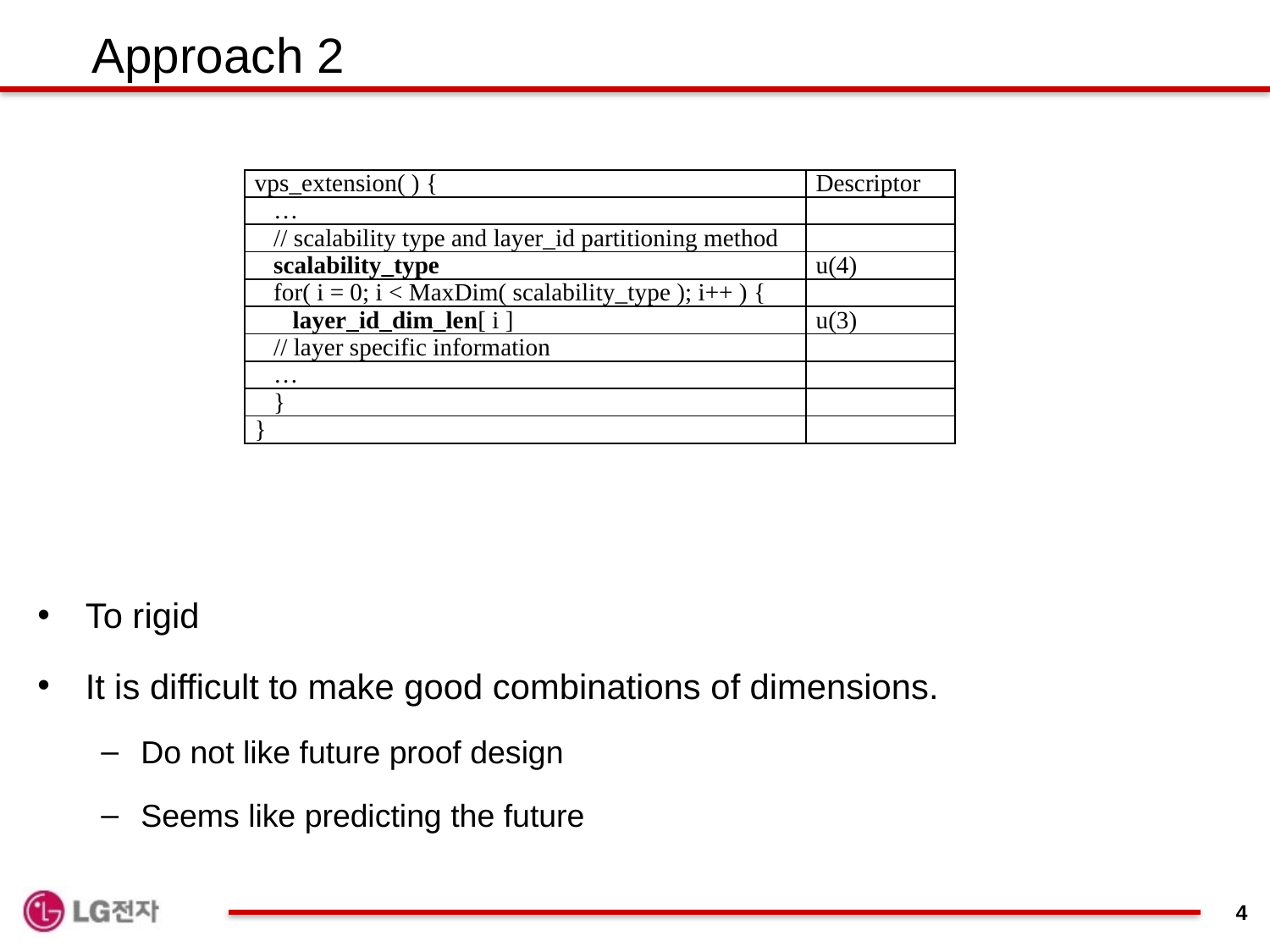

# Approach 2
| vps\_extension( ) { | Descriptor |
| --- | --- |
| … |  |
| // scalability type and layer\_id partitioning method |  |
| scalability\_type | u(4) |
| for( i = 0; i < MaxDim( scalability\_type ); i++ ) { |  |
| layer\_id\_dim\_len[ i ] | u(3) |
| // layer specific information |  |
| … |  |
| } |  |
| } |  |
To rigid
It is difficult to make good combinations of dimensions.
Do not like future proof design
Seems like predicting the future
4